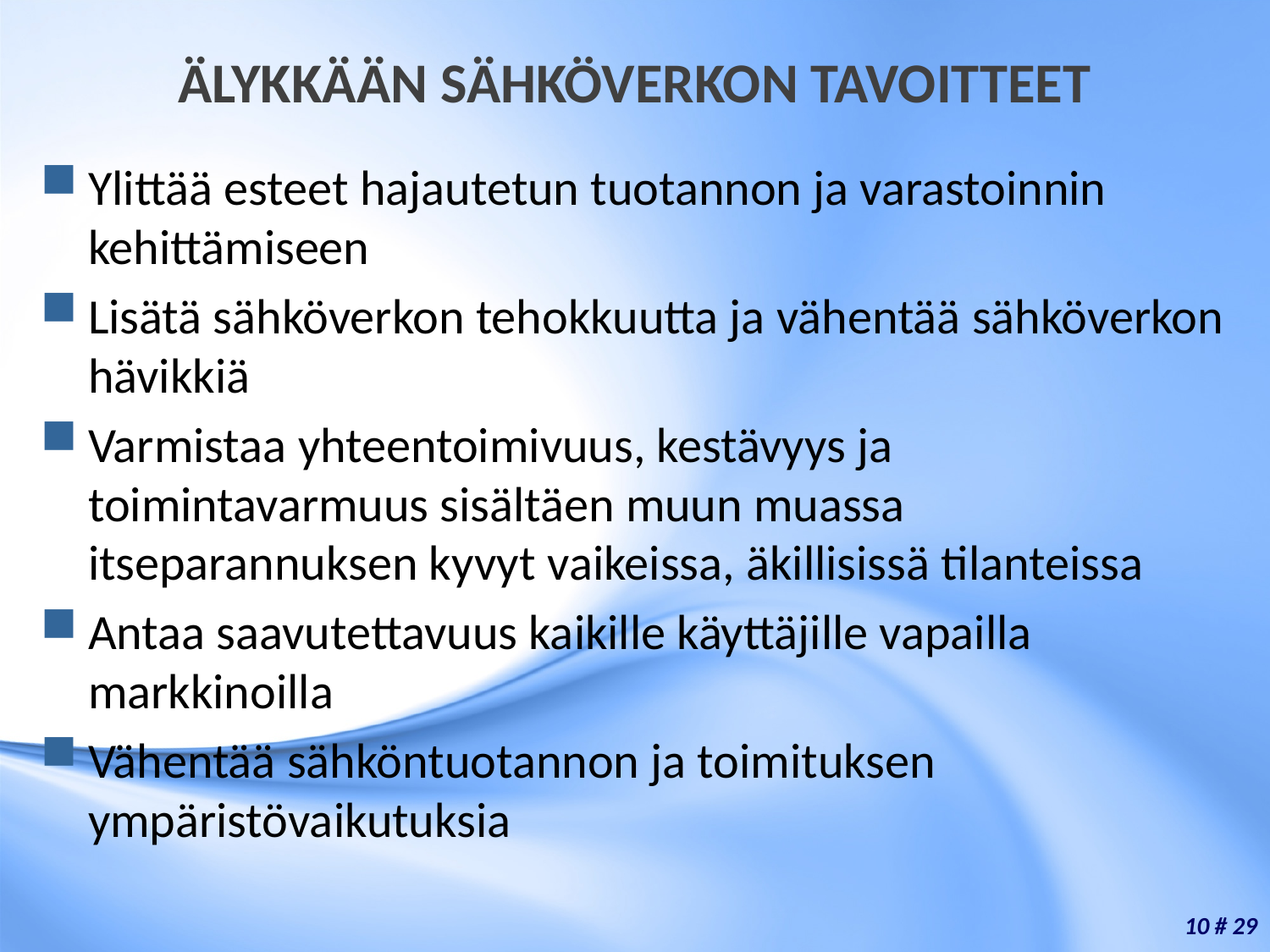

# ÄLYKKÄÄN SÄHKÖVERKON TAVOITTEET
Ylittää esteet hajautetun tuotannon ja varastoinnin kehittämiseen
Lisätä sähköverkon tehokkuutta ja vähentää sähköverkon hävikkiä
Varmistaa yhteentoimivuus, kestävyys ja toimintavarmuus sisältäen muun muassa itseparannuksen kyvyt vaikeissa, äkillisissä tilanteissa
Antaa saavutettavuus kaikille käyttäjille vapailla markkinoilla
Vähentää sähköntuotannon ja toimituksen ympäristövaikutuksia
10 # 29